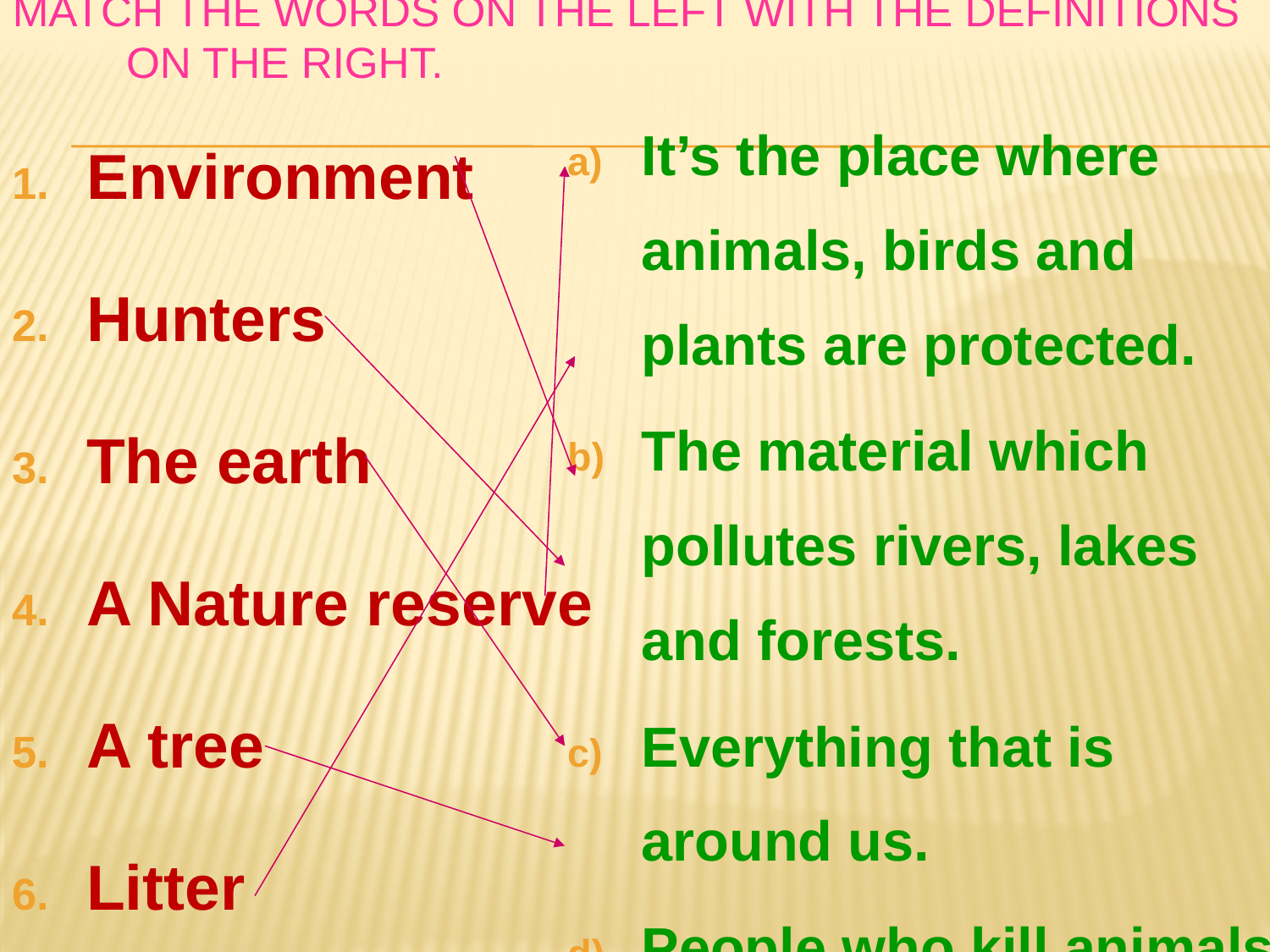

# Match the words on the left with the definitions on the right.
Environment
Hunters
The earth
A Nature reserve
A tree
Litter
It’s the place where animals, birds and plants are protected.
The material which pollutes rivers, lakes and forests.
Everything that is around us.
People who kill animals for their meat and fur.
A planet where we live.
Plants which give us fruits.